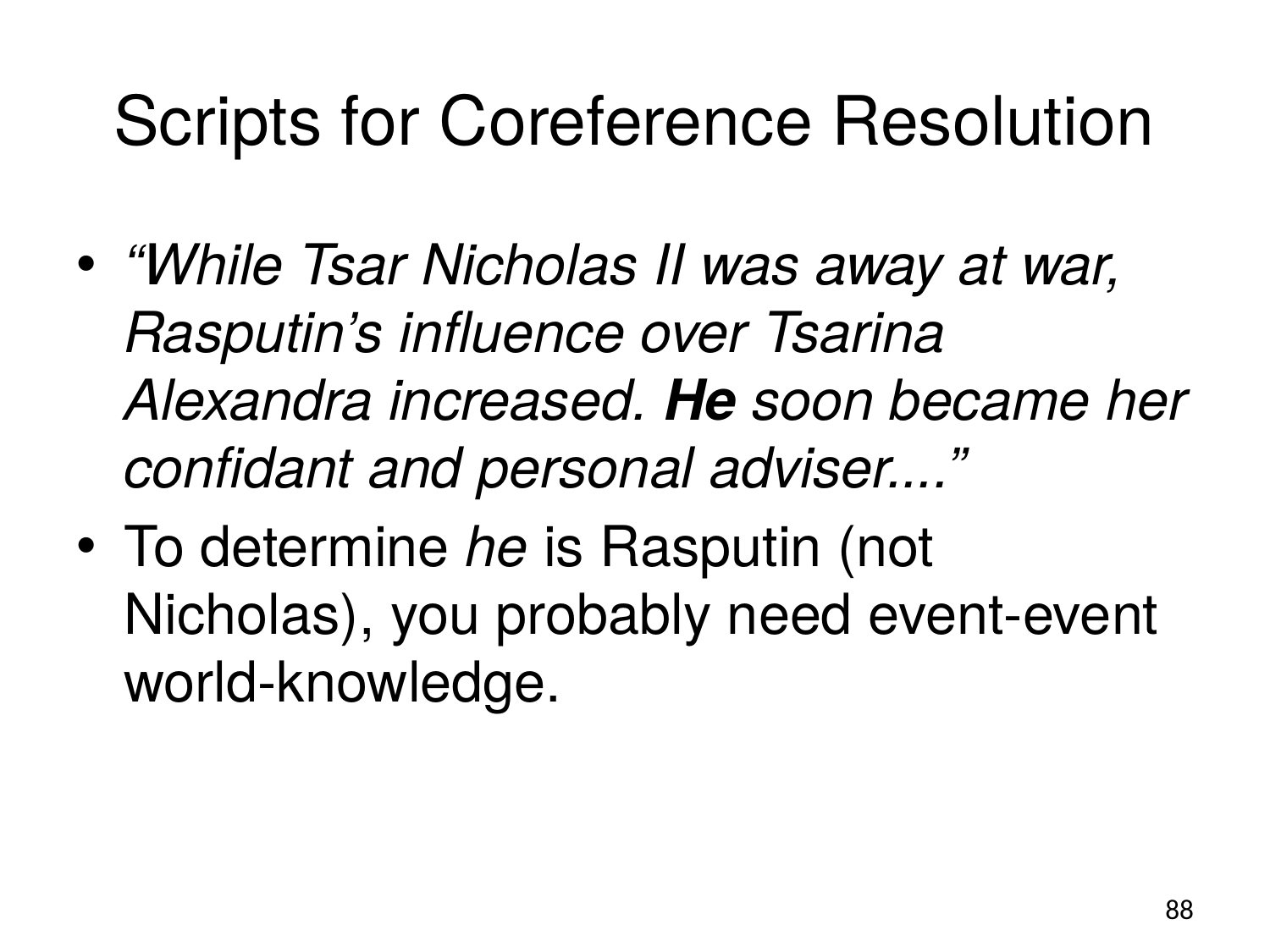

# Scripts for Coreference Resolution
“While Tsar Nicholas II was away at war, Rasputin’s influence over Tsarina Alexandra increased. He soon became her confidant and personal adviser....”
To determine he is Rasputin (not Nicholas), you probably need event-event world-knowledge.
88